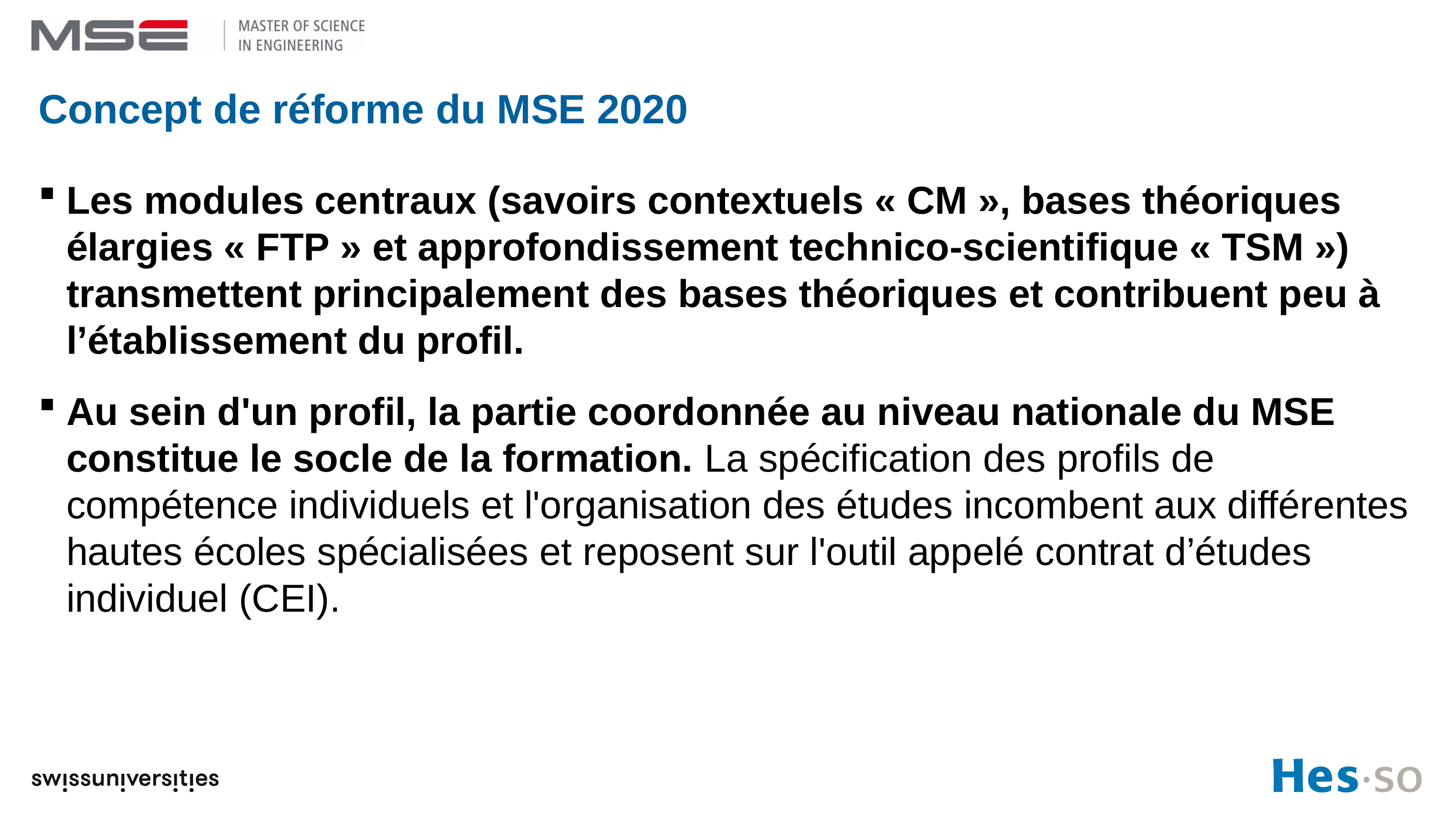

# Concept de réforme du MSE 2020
Les modules centraux (savoirs contextuels « CM », bases théoriques élargies « FTP » et approfondissement technico-scientifique « TSM ») transmettent principalement des bases théoriques et contribuent peu à l’établissement du profil.
Au sein d'un profil, la partie coordonnée au niveau nationale du MSE constitue le socle de la formation. La spécification des profils de compétence individuels et l'organisation des études incombent aux différentes hautes écoles spécialisées et reposent sur l'outil appelé contrat d’études individuel (CEI).